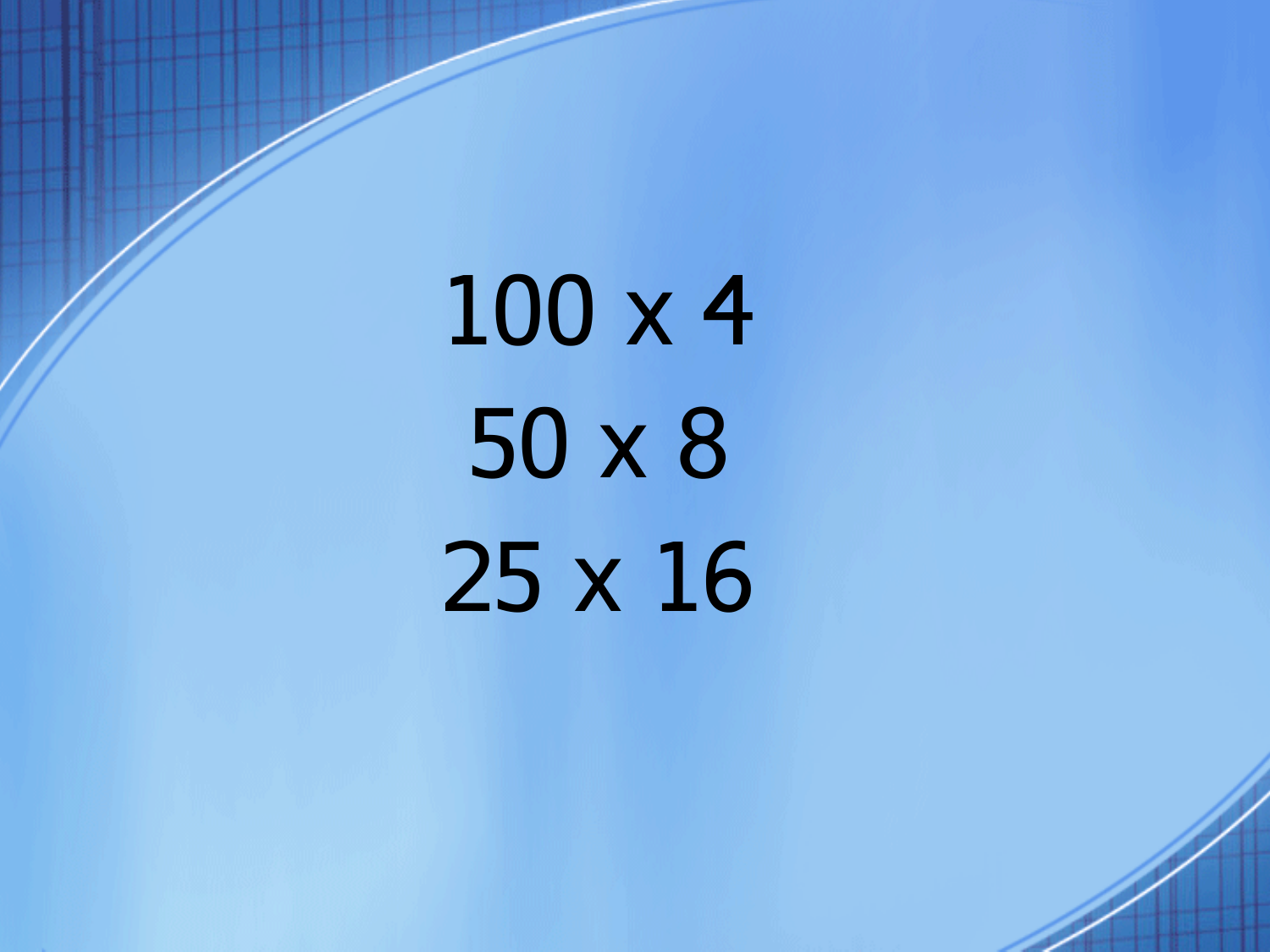

100 x 4
50 x 8
25 x 16